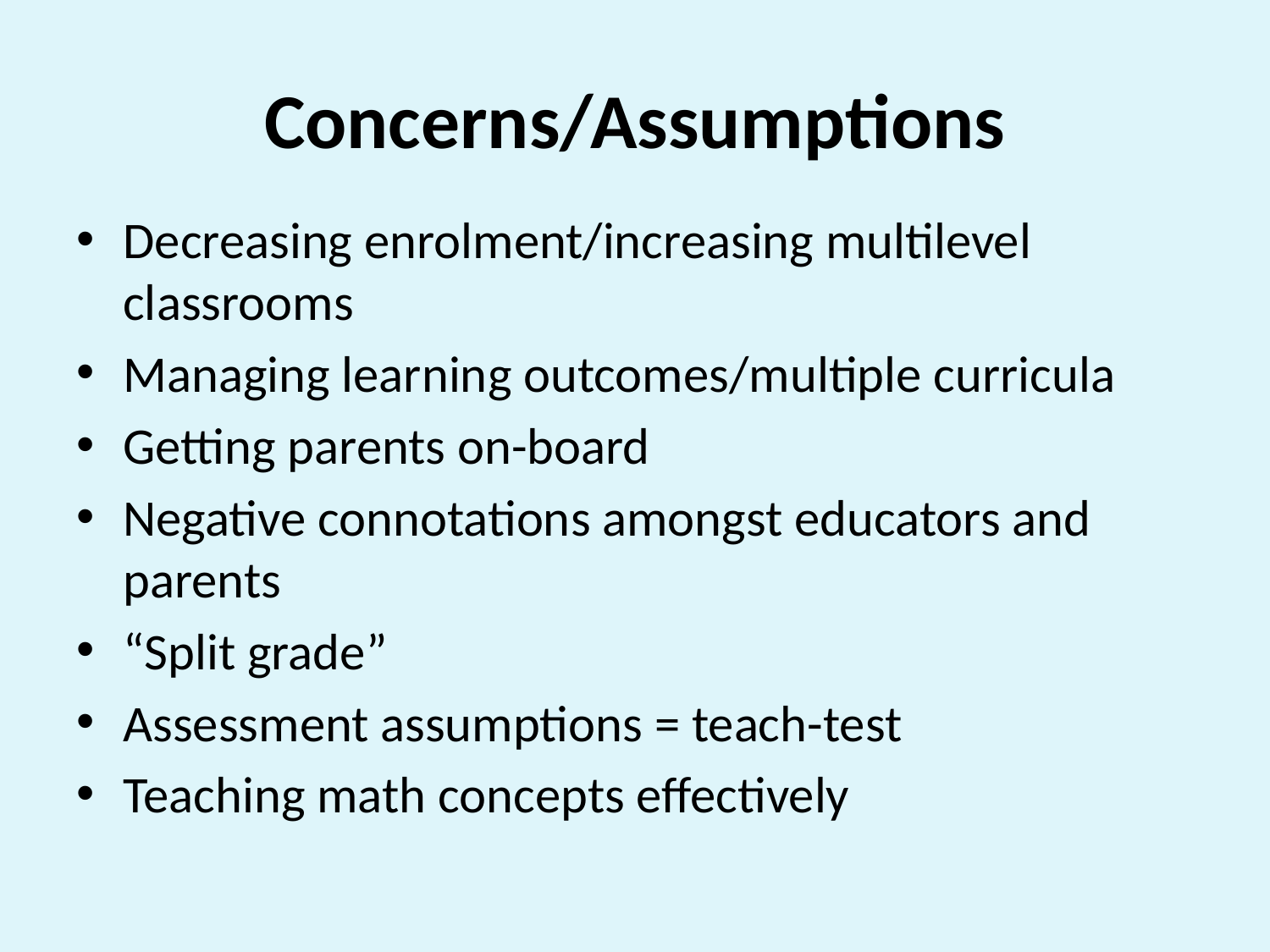

# Concerns/Assumptions
Decreasing enrolment/increasing multilevel classrooms
Managing learning outcomes/multiple curricula
Getting parents on-board
Negative connotations amongst educators and parents
“Split grade”
Assessment assumptions = teach-test
Teaching math concepts effectively